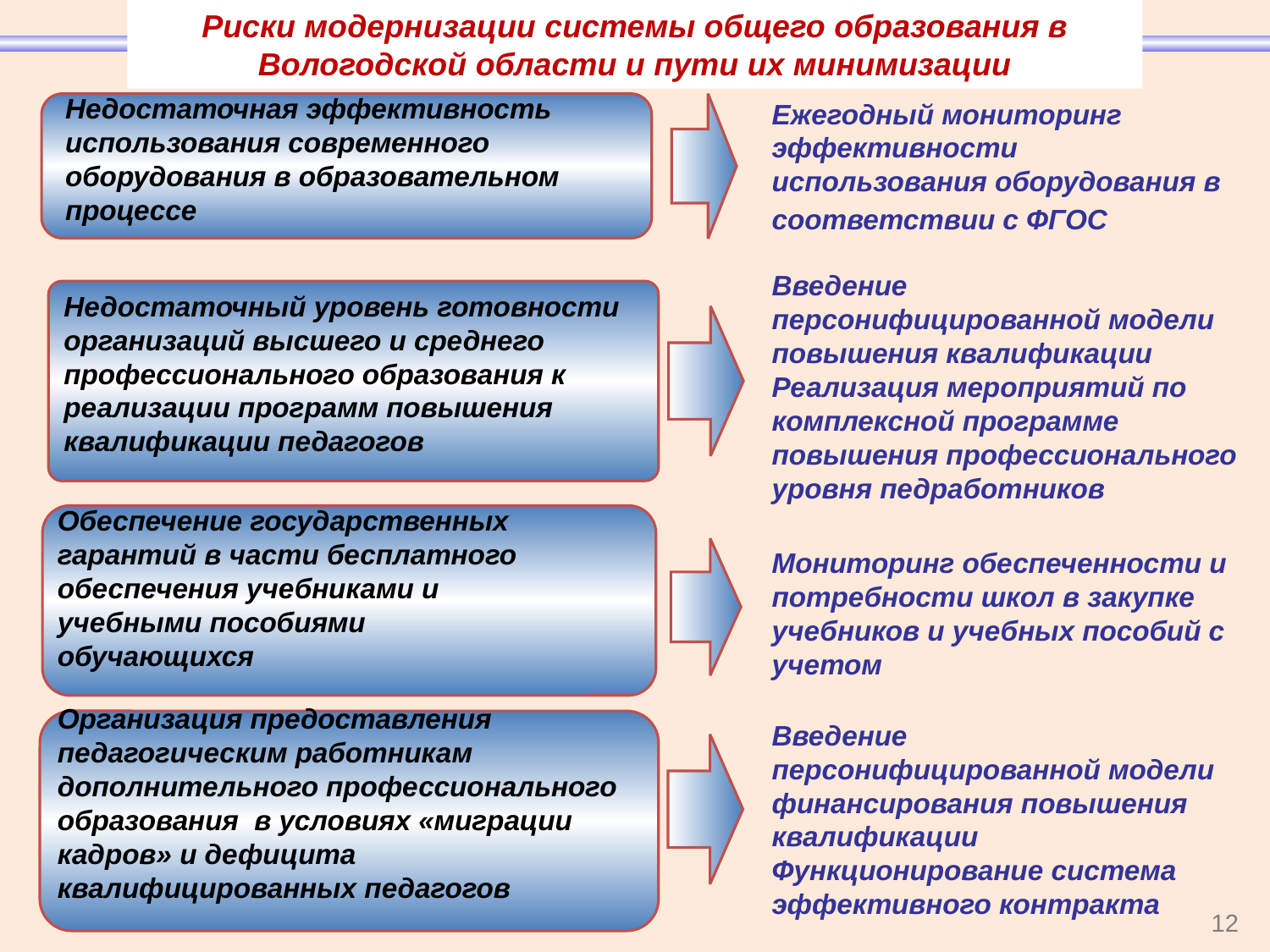

Риски модернизации системы общего образования в Вологодской области и пути их минимизации

Недостаточная эффективность использования современного оборудования в образовательном процессе
Ежегодный мониторинг эффективности использования оборудования в соответствии с ФГОС

Введение персонифицированной модели повышения квалификации
Реализация мероприятий по комплексной программе повышения профессионального уровня педработников

Недостаточный уровень готовности организаций высшего и среднего профессионального образования к реализации программ повышения квалификации педагогов

Обеспечение государственных гарантий в части бесплатного обеспечения учебниками и учебными пособиями обучающихся

Мониторинг обеспеченности и потребности школ в закупке учебников и учебных пособий с учетом

Введение персонифицированной модели финансирования повышения квалификации
Функционирование система эффективного контракта

Организация предоставления педагогическим работникам дополнительного профессионального образования  в условиях «миграции кадров» и дефицита квалифицированных педагогов

12